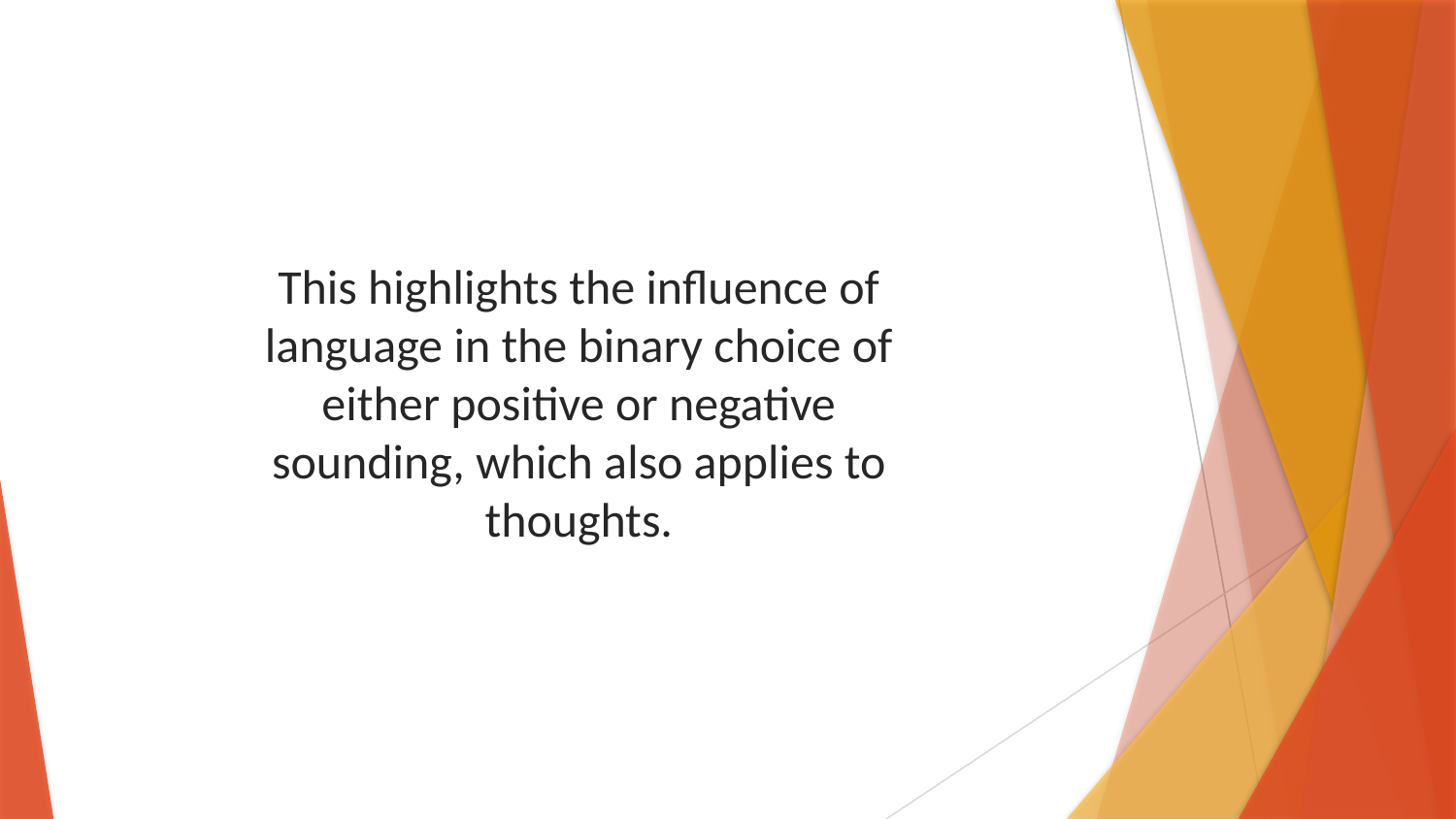

This highlights the influence of language in the binary choice of either positive or negative sounding, which also applies to thoughts.